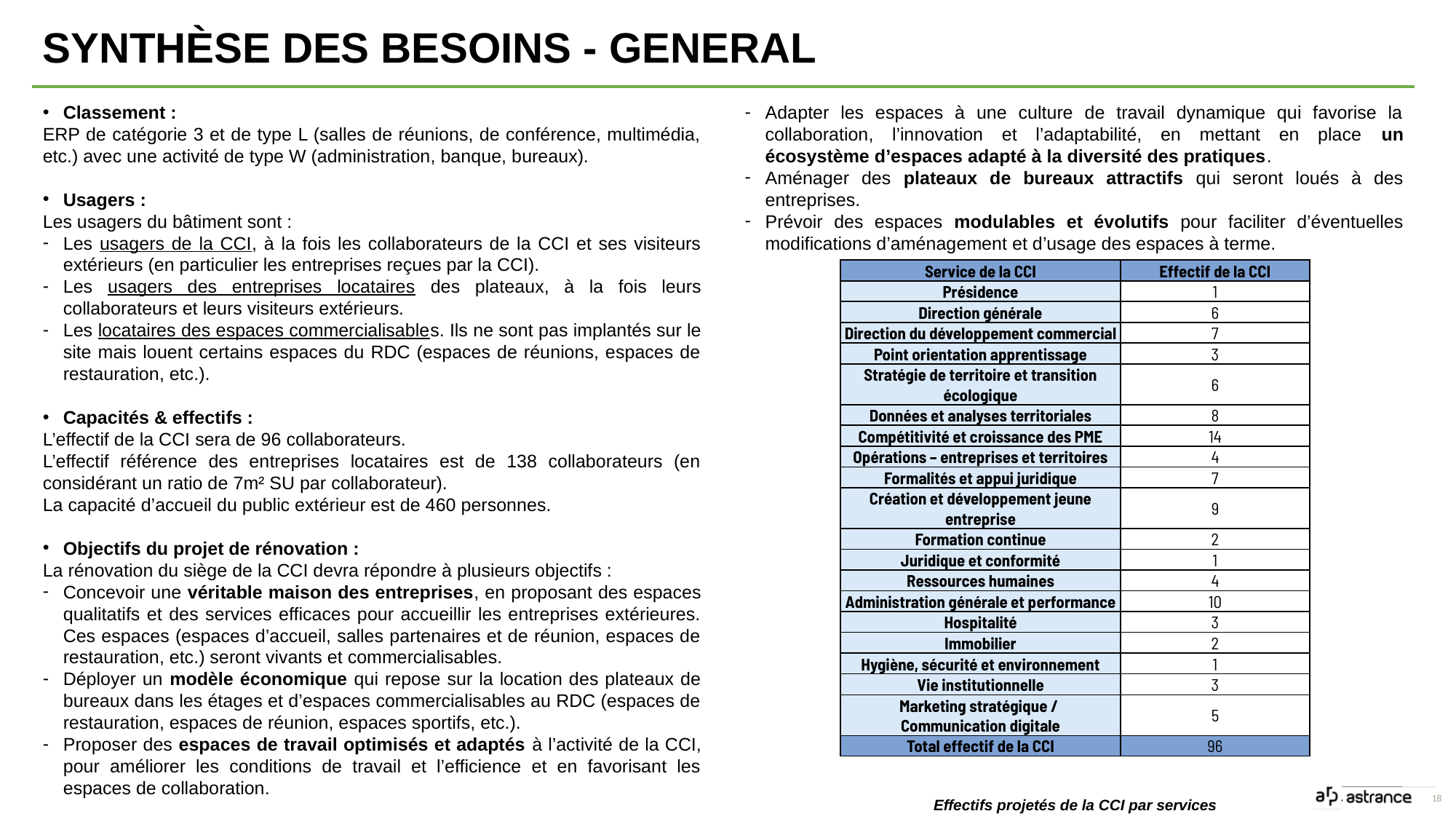

Synthèse des besoins - GENERAL
Classement :
ERP de catégorie 3 et de type L (salles de réunions, de conférence, multimédia, etc.) avec une activité de type W (administration, banque, bureaux).

Usagers :
Les usagers du bâtiment sont :
Les usagers de la CCI, à la fois les collaborateurs de la CCI et ses visiteurs extérieurs (en particulier les entreprises reçues par la CCI).
Les usagers des entreprises locataires des plateaux, à la fois leurs collaborateurs et leurs visiteurs extérieurs.
Les locataires des espaces commercialisables. Ils ne sont pas implantés sur le site mais louent certains espaces du RDC (espaces de réunions, espaces de restauration, etc.).

Capacités & effectifs :
L’effectif de la CCI sera de 96 collaborateurs.
L’effectif référence des entreprises locataires est de 138 collaborateurs (en considérant un ratio de 7m² SU par collaborateur).
La capacité d’accueil du public extérieur est de 460 personnes.

Objectifs du projet de rénovation :
La rénovation du siège de la CCI devra répondre à plusieurs objectifs :
Concevoir une véritable maison des entreprises, en proposant des espaces qualitatifs et des services efficaces pour accueillir les entreprises extérieures. Ces espaces (espaces d’accueil, salles partenaires et de réunion, espaces de restauration, etc.) seront vivants et commercialisables.
Déployer un modèle économique qui repose sur la location des plateaux de bureaux dans les étages et d’espaces commercialisables au RDC (espaces de restauration, espaces de réunion, espaces sportifs, etc.).
Proposer des espaces de travail optimisés et adaptés à l’activité de la CCI, pour améliorer les conditions de travail et l’efficience et en favorisant les espaces de collaboration.
Adapter les espaces à une culture de travail dynamique qui favorise la collaboration, l’innovation et l’adaptabilité, en mettant en place un écosystème d’espaces adapté à la diversité des pratiques.
Aménager des plateaux de bureaux attractifs qui seront loués à des entreprises.
Prévoir des espaces modulables et évolutifs pour faciliter d’éventuelles modifications d’aménagement et d’usage des espaces à terme.
| Service de la CCI | Effectif de la CCI |
| --- | --- |
| Présidence | 1 |
| Direction générale | 6 |
| Direction du développement commercial | 7 |
| Point orientation apprentissage | 3 |
| Stratégie de territoire et transition écologique | 6 |
| Données et analyses territoriales | 8 |
| Compétitivité et croissance des PME | 14 |
| Opérations – entreprises et territoires | 4 |
| Formalités et appui juridique | 7 |
| Création et développement jeune entreprise | 9 |
| Formation continue | 2 |
| Juridique et conformité | 1 |
| Ressources humaines | 4 |
| Administration générale et performance | 10 |
| Hospitalité | 3 |
| Immobilier | 2 |
| Hygiène, sécurité et environnement | 1 |
| Vie institutionnelle | 3 |
| Marketing stratégique / Communication digitale | 5 |
| Total effectif de la CCI | 96 |
18
Effectifs projetés de la CCI par services